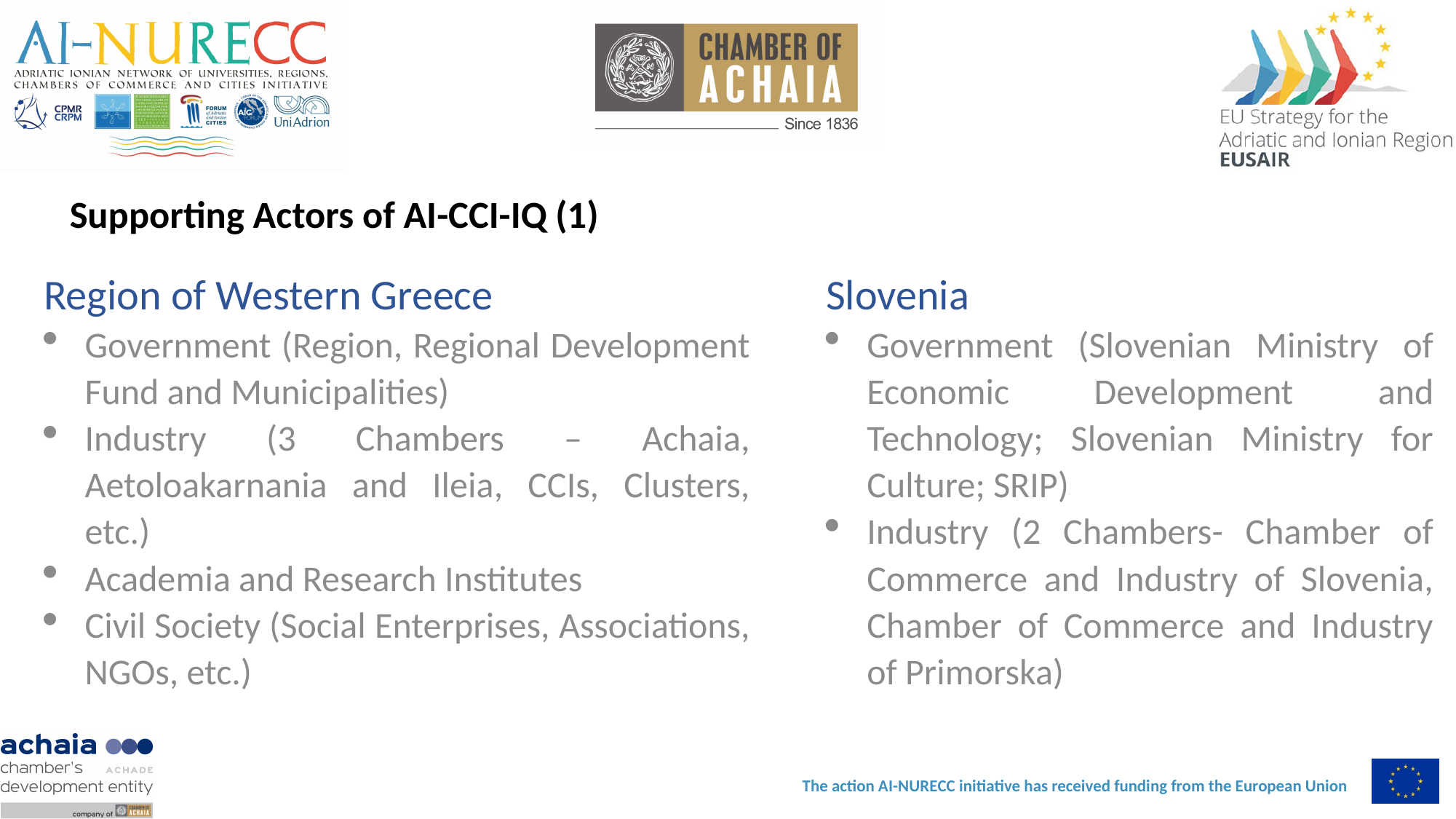

# Supporting Actors of AI-CCI-IQ (1)
Region of Western Greece
Government (Region, Regional Development Fund and Municipalities)
Industry (3 Chambers – Achaia, Aetoloakarnania and Ileia, CCIs, Clusters, etc.)
Academia and Research Institutes
Civil Society (Social Enterprises, Associations, NGOs, etc.)
Slovenia
Government (Slovenian Ministry of Economic Development and Technology; Slovenian Ministry for Culture; SRIP)
Industry (2 Chambers- Chamber of Commerce and Industry of Slovenia, Chamber of Commerce and Industry of Primorska)